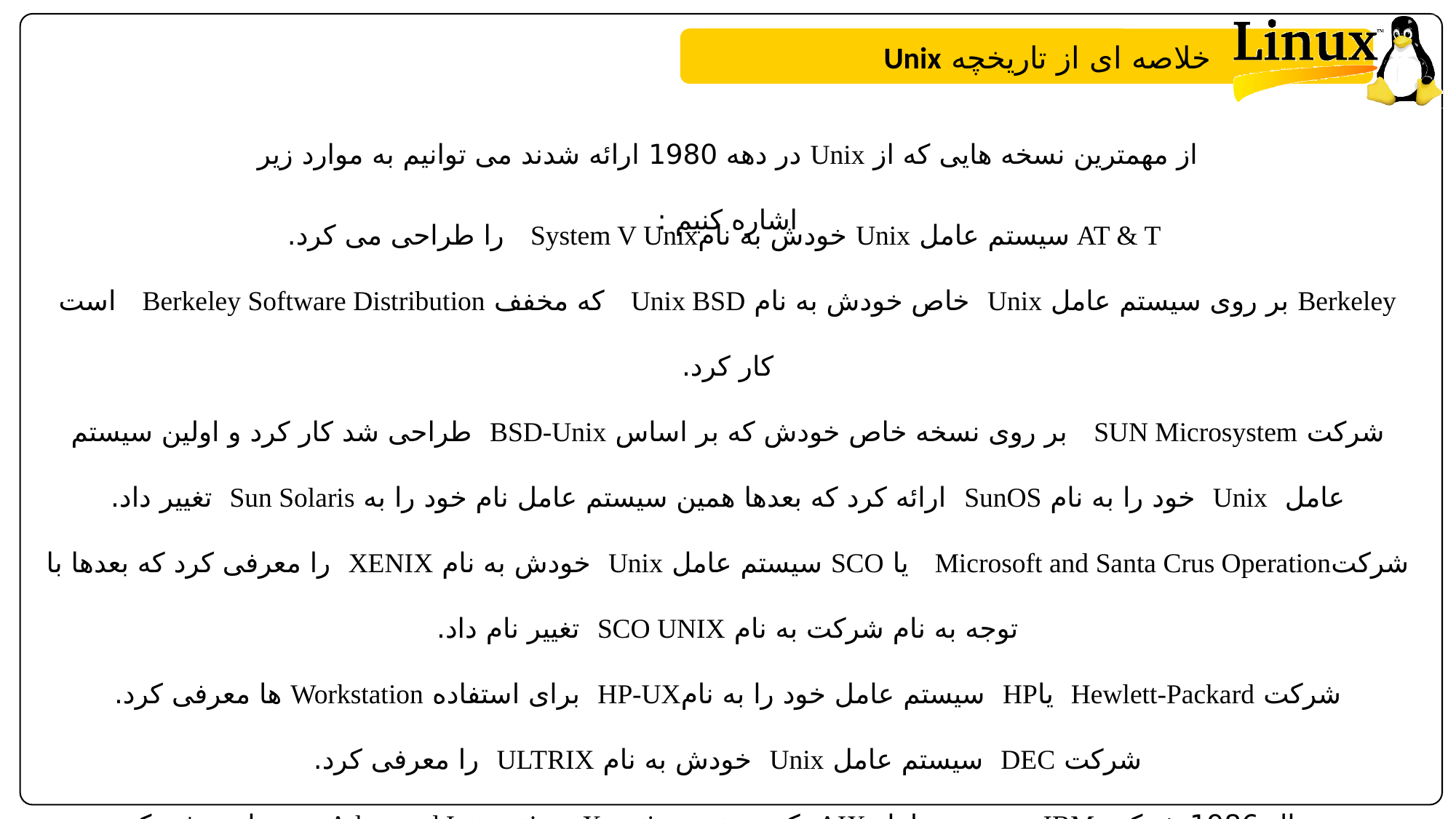

خلاصه ای از تاریخچه Unix
از مهمترین نسخه هایی که از Unix در دهه 1980 ارائه شدند می توانیم به موارد زیر اشاره کنیم :
 AT & T سیستم عامل Unix خودش به نامSystem V Unix   را طراحی می کرد.
Berkeley بر روی سیستم عامل Unix  خاص خودش به نام Unix BSD   که مخفف Berkeley Software Distribution   است کار کرد.
شرکت SUN Microsystem   بر روی نسخه خاص خودش که بر اساس BSD-Unix  طراحی شد کار کرد و اولین سیستم عامل  Unix  خود را به نام SunOS  ارائه کرد که بعدها همین سیستم عامل نام خود را به Sun Solaris  تغییر داد.
شرکتMicrosoft and Santa Crus Operation   یا SCO سیستم عامل Unix  خودش به نام XENIX  را معرفی کرد که بعدها با توجه به نام شرکت به نام SCO UNIX  تغییر نام داد.
شرکت Hewlett-Packard  یاHP  سیستم عامل خود را به نامHP-UX  برای استفاده Workstation ها معرفی کرد.
شرکت DEC  سیستم عامل Unix  خودش به نام ULTRIX  را معرفی کرد.
در سال 1986 شرکت IBM  سیستم عامل AIX  که مخفف Advanced Interactive eXecutive  بود را معرفی کرد.